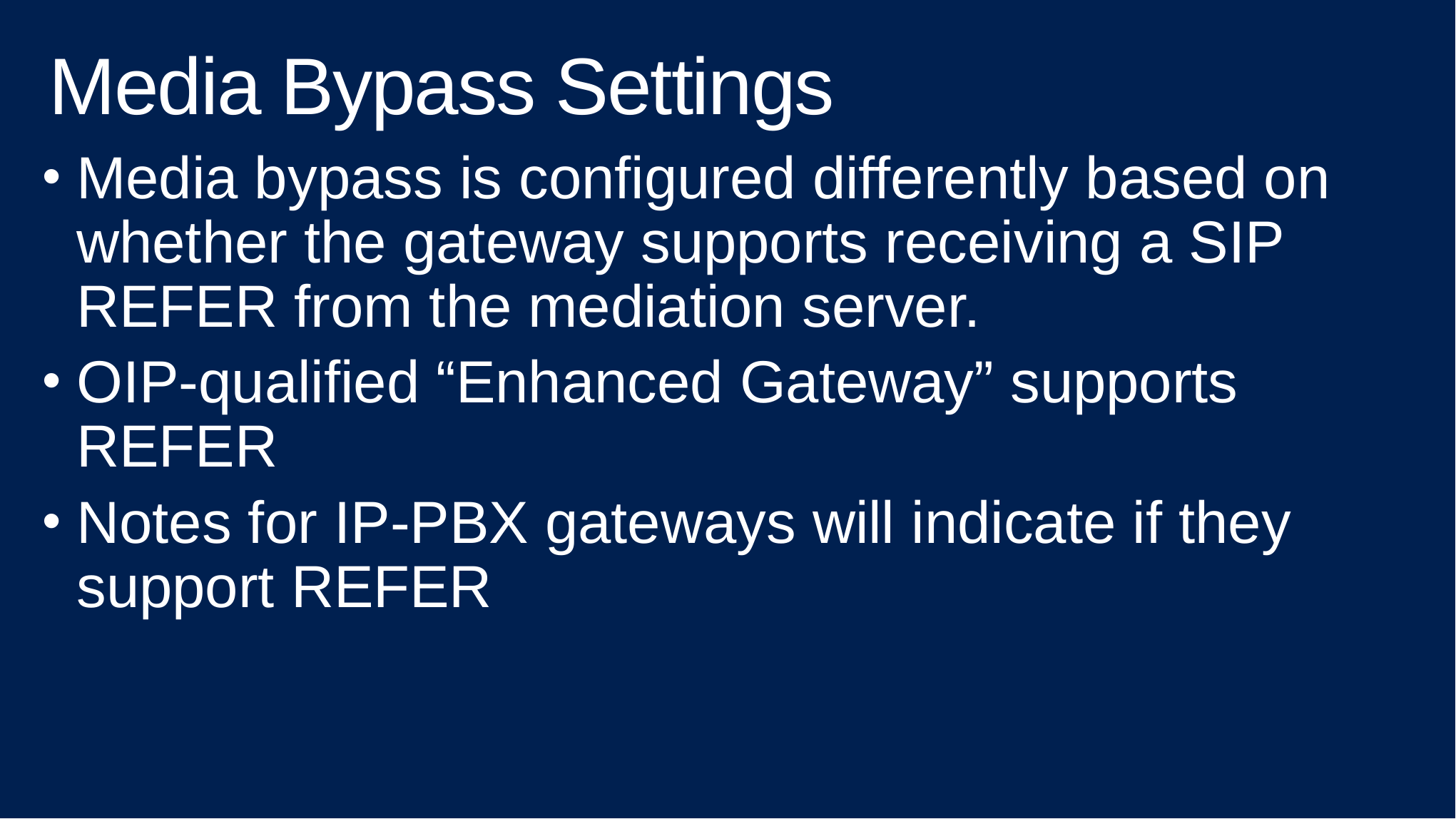

# Media Bypass Settings
Media bypass is configured differently based on whether the gateway supports receiving a SIP REFER from the mediation server.
OIP-qualified “Enhanced Gateway” supports REFER
Notes for IP-PBX gateways will indicate if they support REFER